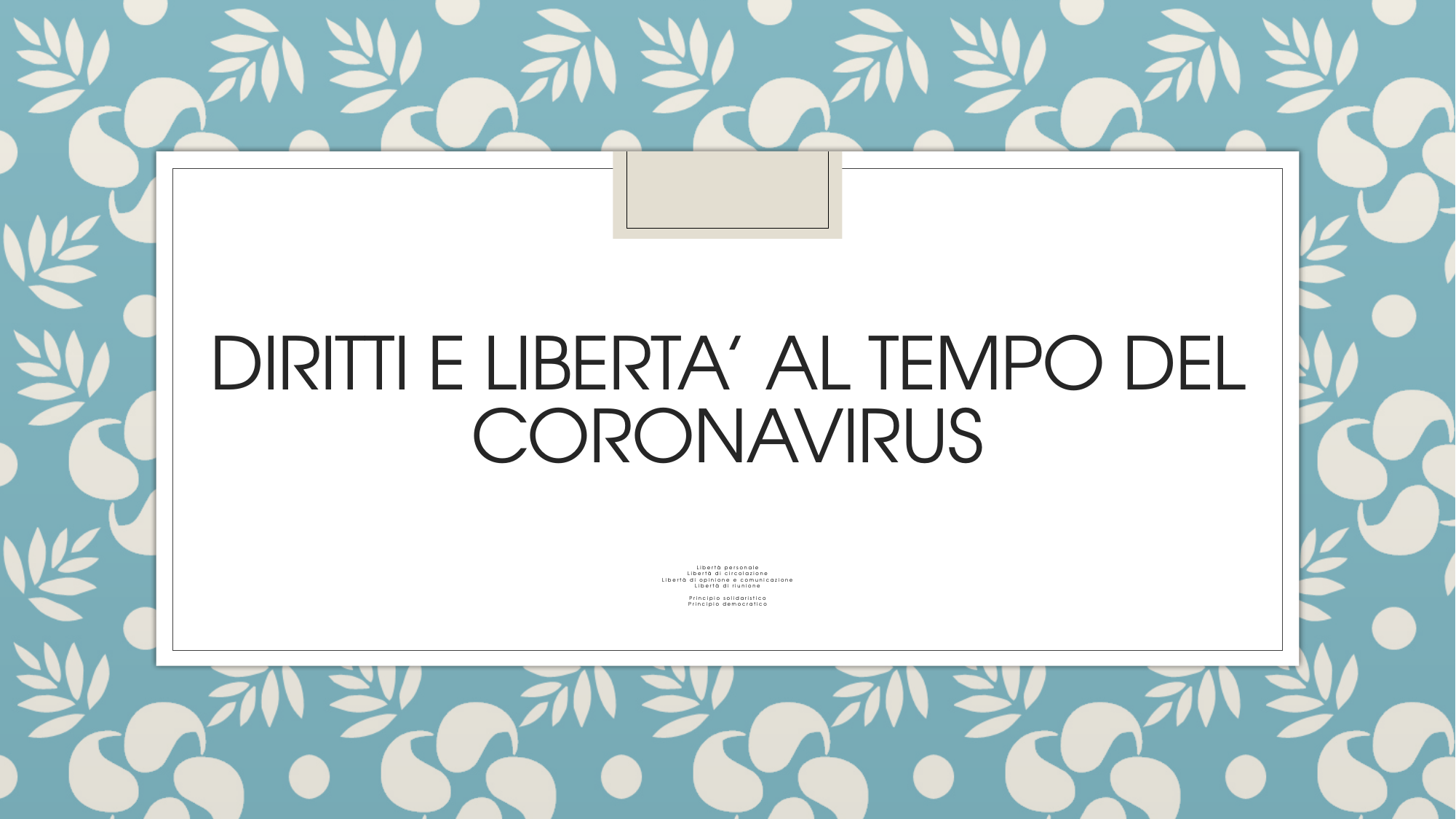

# DIRITTI E LIBERTA’ AL TEMPO DEL CORONAVIRUS
Libertà personale
Libertà di circolazione
Libertà di opinione e comunicazione
Libertà di riunione

Principio solidaristico
Principio democratico